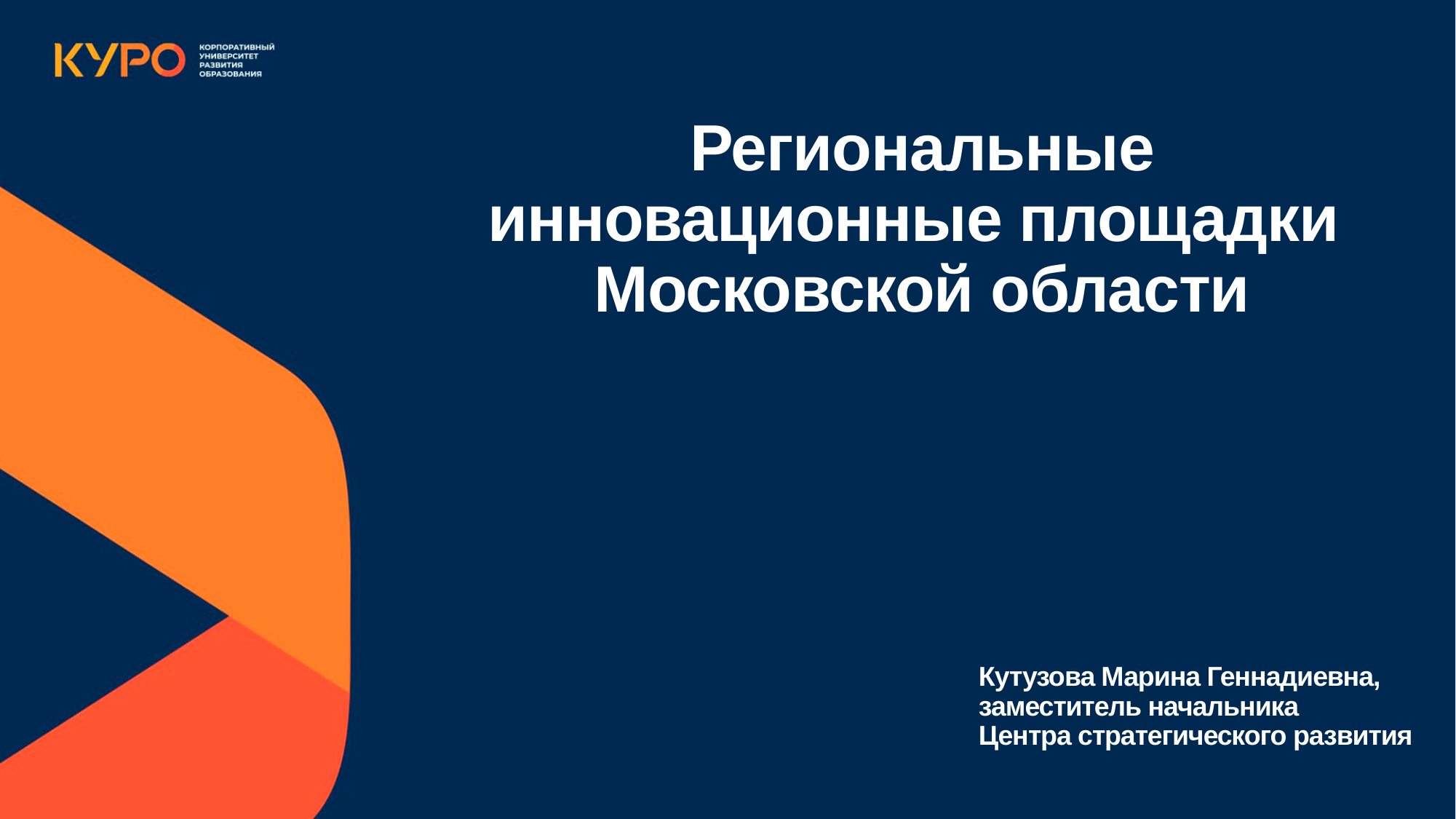

Региональные инновационные площадки
Московской области
Кутузова Марина Геннадиевна,
заместитель начальника
Центра стратегического развития